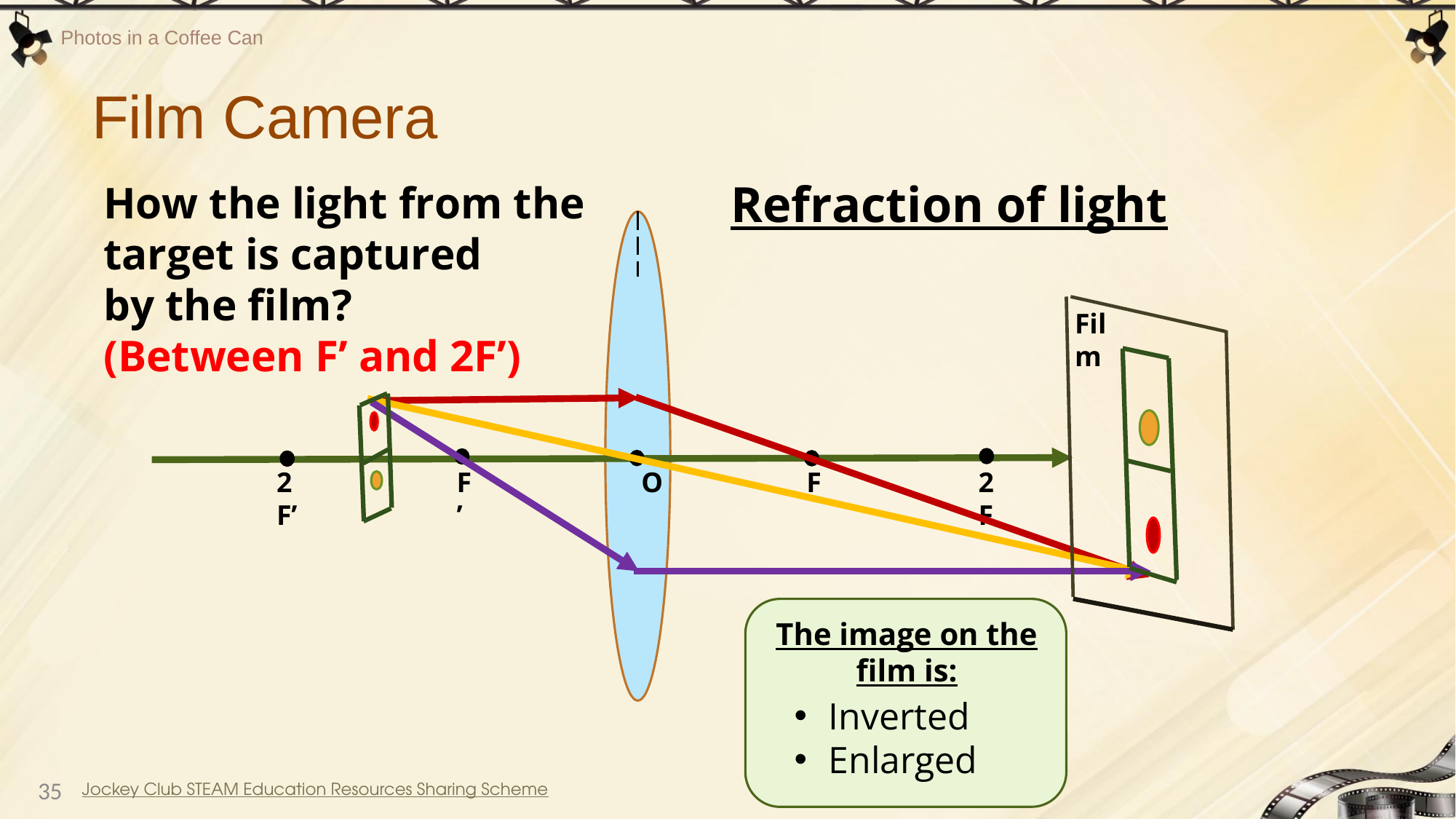

# Film Camera
Refraction of light
How the light from the target is captured
by the film?
(Between F’ and 2F’)

Film

2F’
F’
F
2F
O

The image on the film is:
Inverted
Enlarged
35